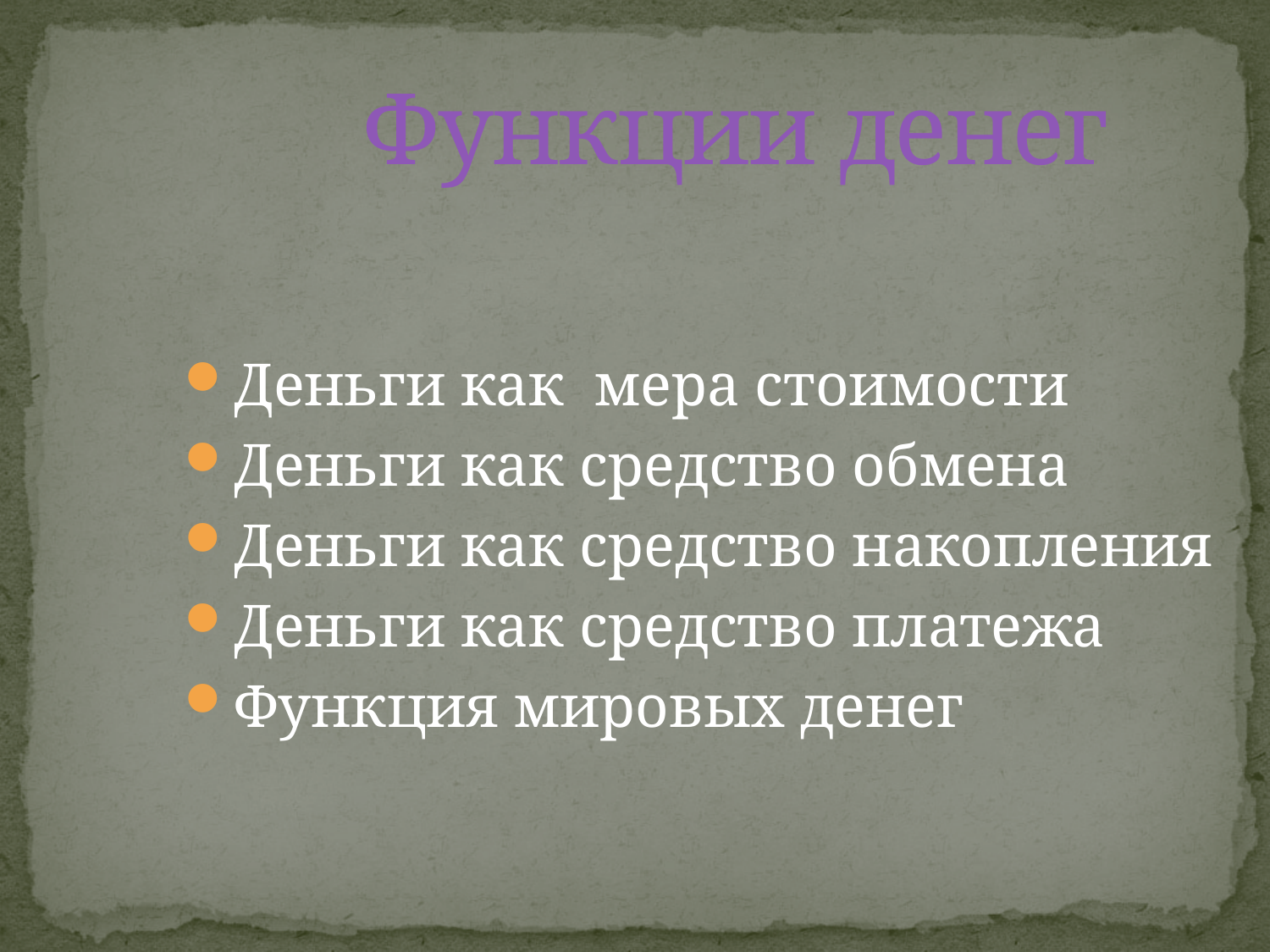

# Функции денег

Деньги как  мера стоимости
Деньги как средство обмена
Деньги как средство накопления
Деньги как средство платежа
Функция мировых денег